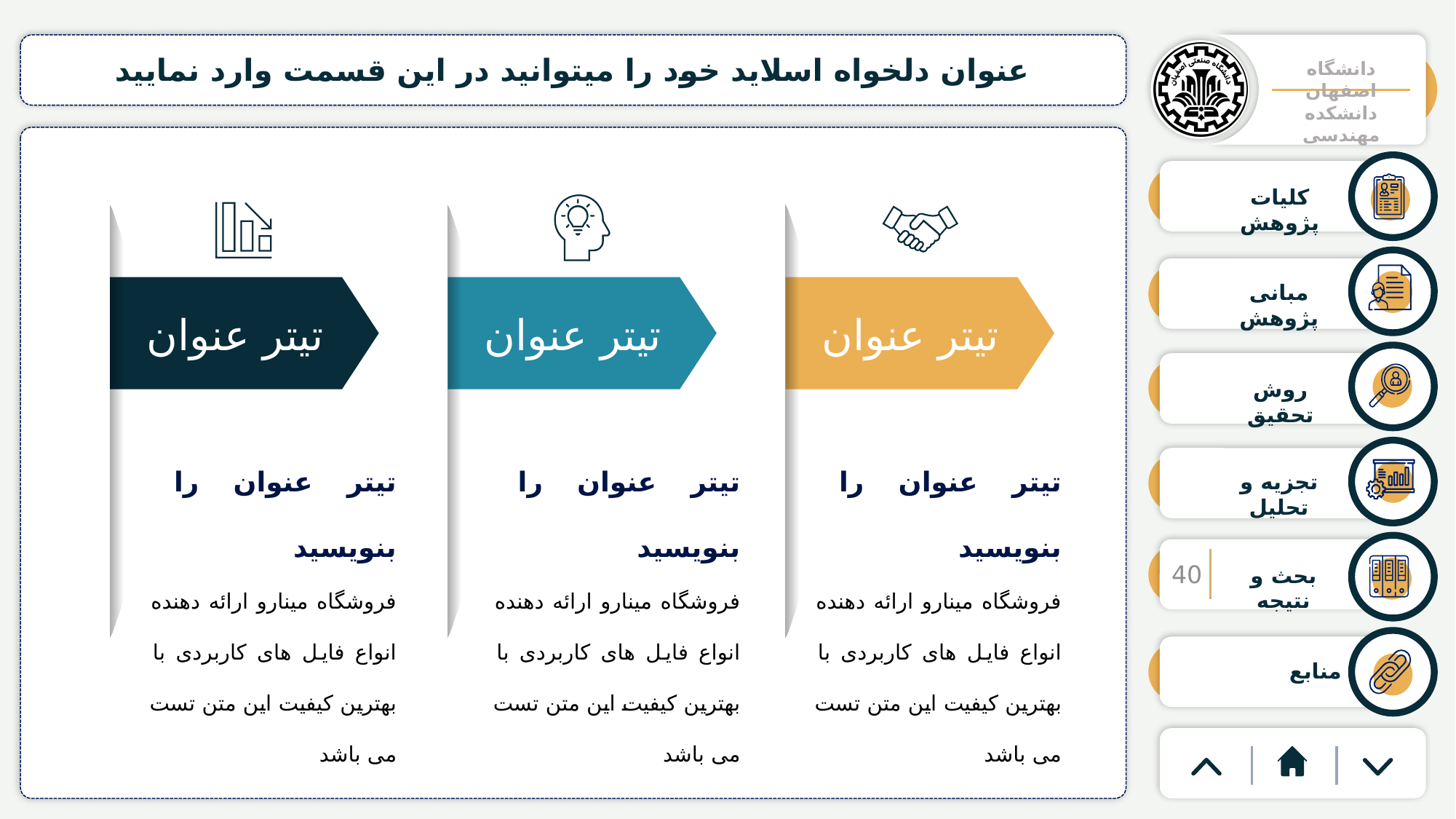

عنوان دلخواه اسلاید خود را میتوانید در این قسمت وارد نمایید

تیتر عنوان
تیتر عنوان
تیتر عنوان
تیتر عنوان را بنویسید
فروشگاه مینارو ارائه دهنده انواع فایل های کاربردی با بهترین کیفیت این متن تست می باشد
تیتر عنوان را بنویسید
فروشگاه مینارو ارائه دهنده انواع فایل های کاربردی با بهترین کیفیت این متن تست می باشد
تیتر عنوان را بنویسید
فروشگاه مینارو ارائه دهنده انواع فایل های کاربردی با بهترین کیفیت این متن تست می باشد
40